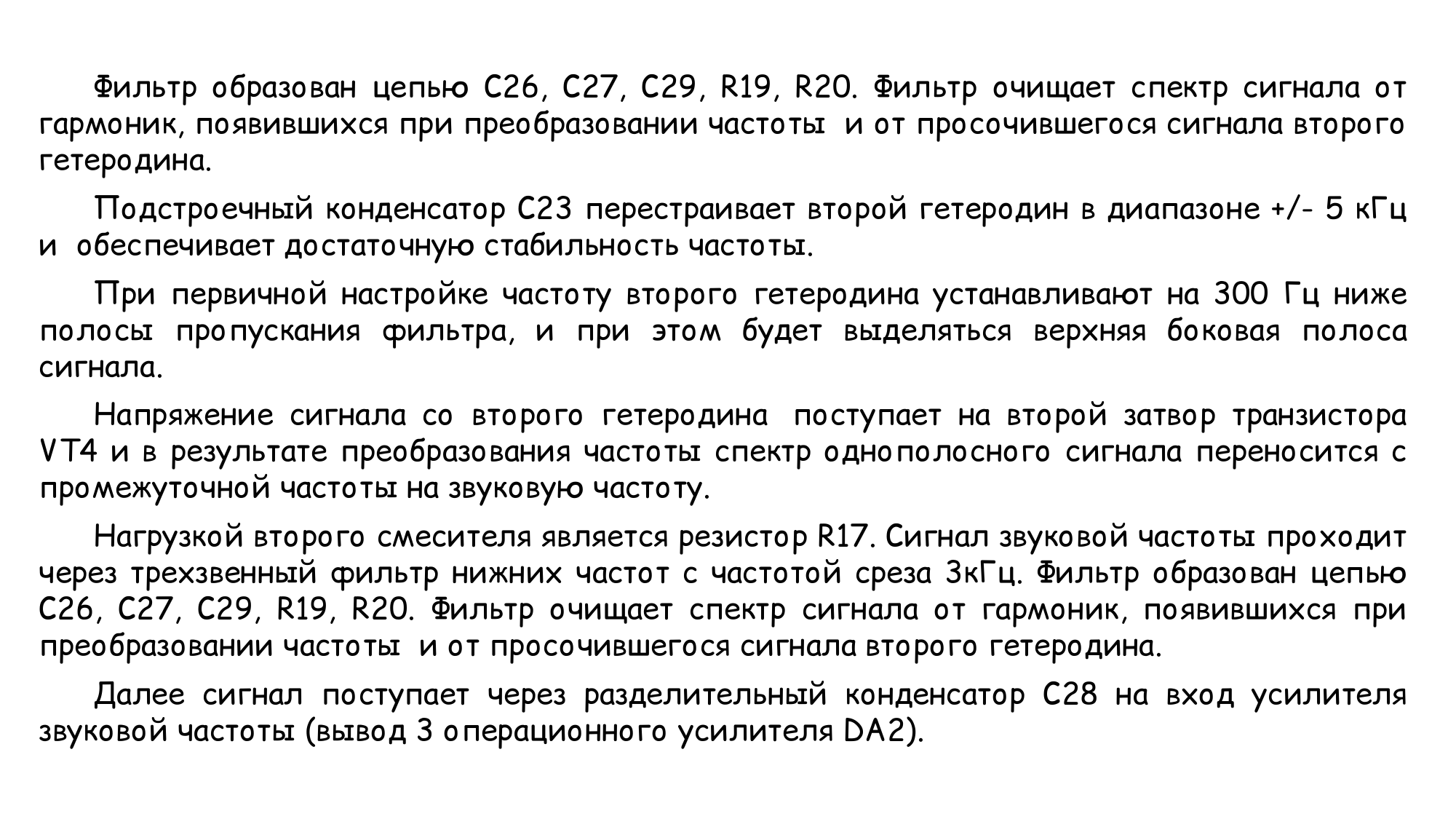

Фильтр образован цепью С26, С27, С29, R19, R20. Фильтр очищает спектр сигнала от гармоник, появившихся при преобразовании частоты  и от просочившегося сигнала второго гетеродина.
Подстроечный конденсатор С23 перестраивает второй гетеродин в диапазоне +/- 5 кГц и  обеспечивает достаточную стабильность частоты.
При первичной настройке частоту второго гетеродина устанавливают на 300 Гц ниже полосы пропускания фильтра, и при этом будет выделяться верхняя боковая полоса сигнала.
Напряжение сигнала со второго гетеродина  поступает на второй затвор транзистора VT4 и в результате преобразования частоты спектр однополосного сигнала переносится с промежуточной частоты на звуковую частоту.
Нагрузкой второго смесителя является резистор R17. Сигнал звуковой частоты проходит через трехзвенный фильтр нижних частот с частотой среза 3кГц. Фильтр образован цепью С26, С27, С29, R19, R20. Фильтр очищает спектр сигнала от гармоник, появившихся при преобразовании частоты  и от просочившегося сигнала второго гетеродина.
Далее сигнал поступает через разделительный конденсатор С28 на вход усилителя звуковой частоты (вывод 3 операционного усилителя DA2).